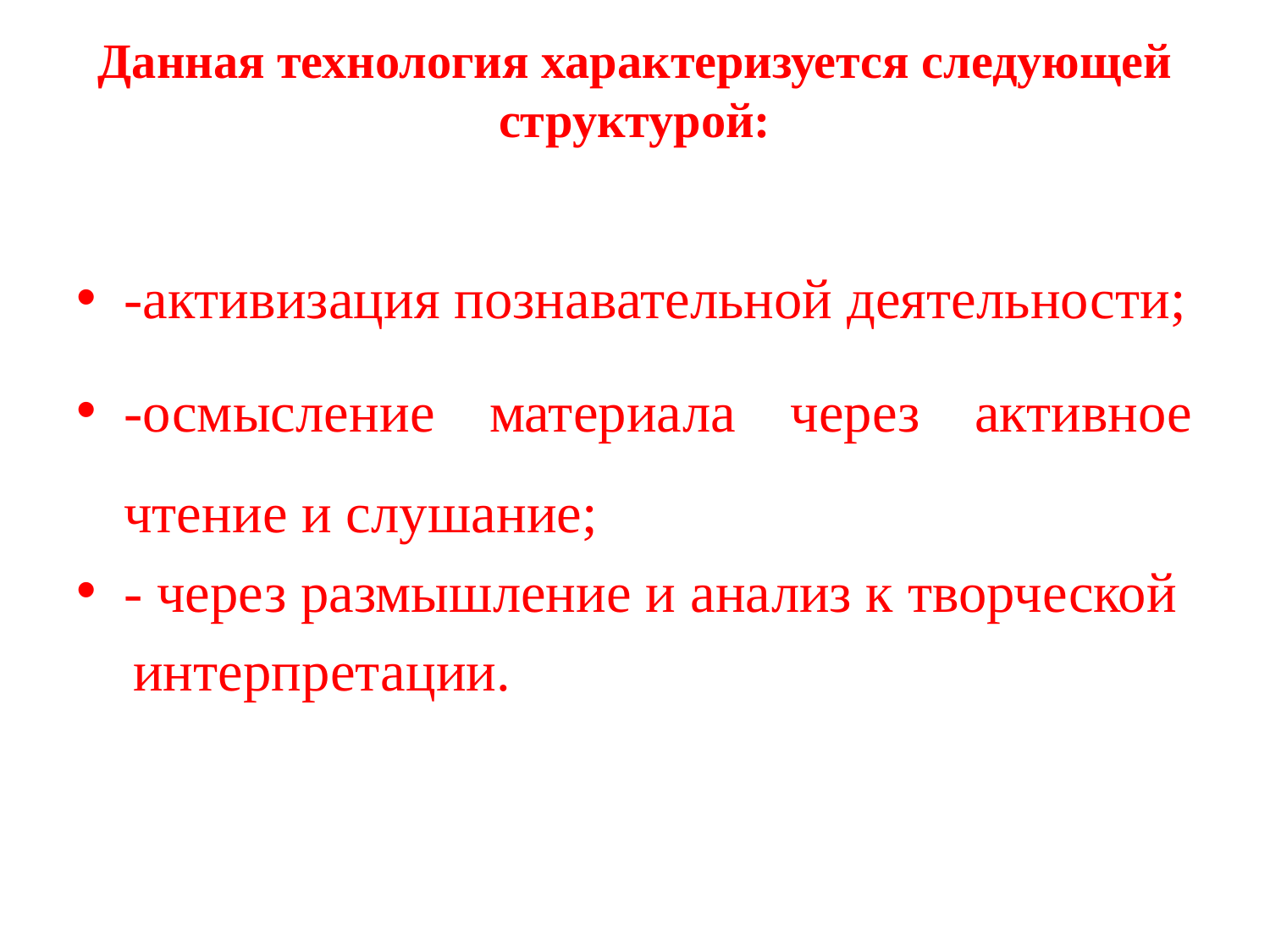

# Данная технология характеризуется следующей структурой:
-активизация познавательной деятельности;
-осмысление материала через активное чтение и слушание;
- через размышление и анализ к творческой
    интерпретации.